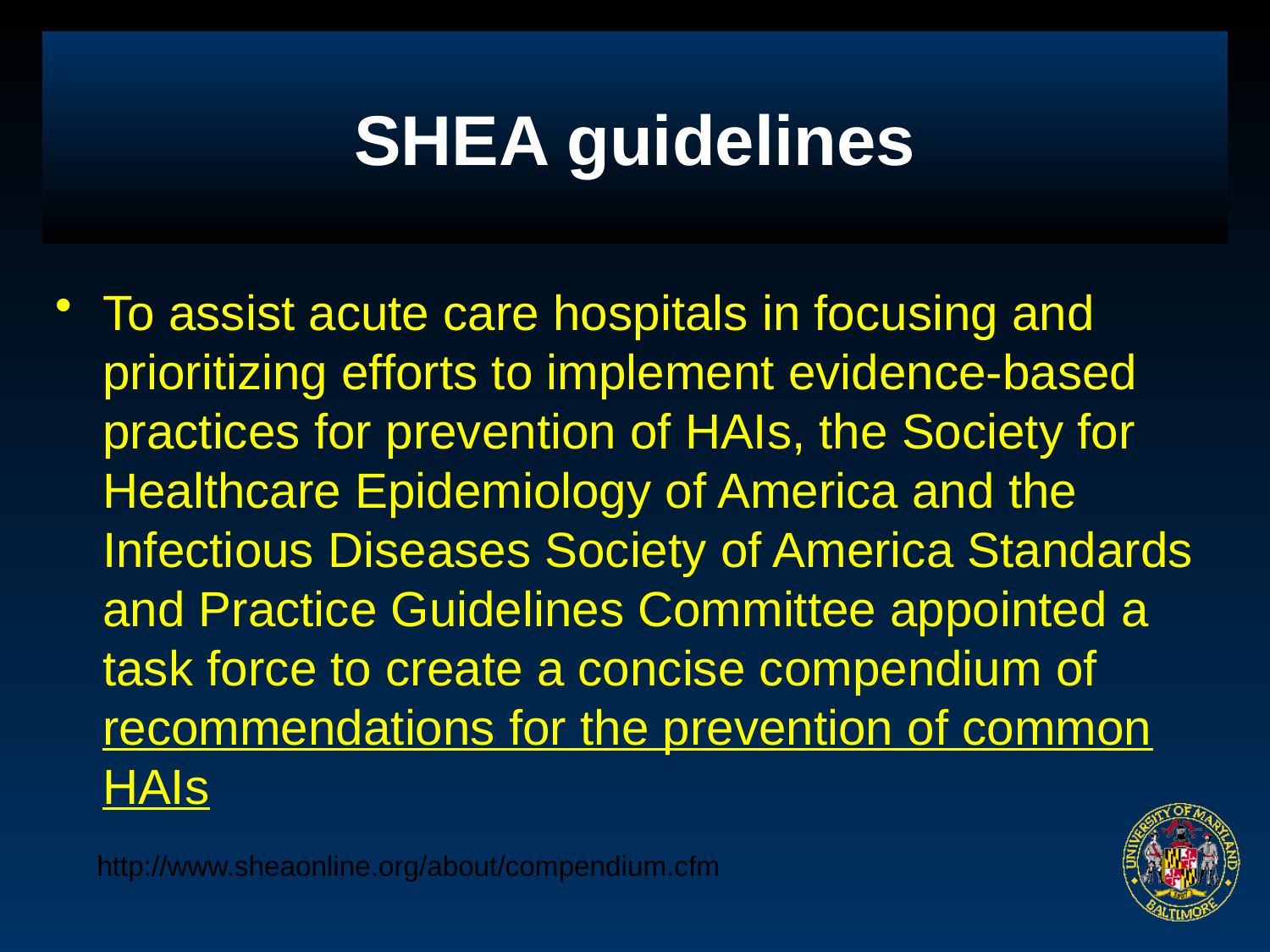

# SHEA guidelines
To assist acute care hospitals in focusing and prioritizing efforts to implement evidence-based practices for prevention of HAIs, the Society for Healthcare Epidemiology of America and the Infectious Diseases Society of America Standards and Practice Guidelines Committee appointed a task force to create a concise compendium of recommendations for the prevention of common HAIs
http://www.sheaonline.org/about/compendium.cfm